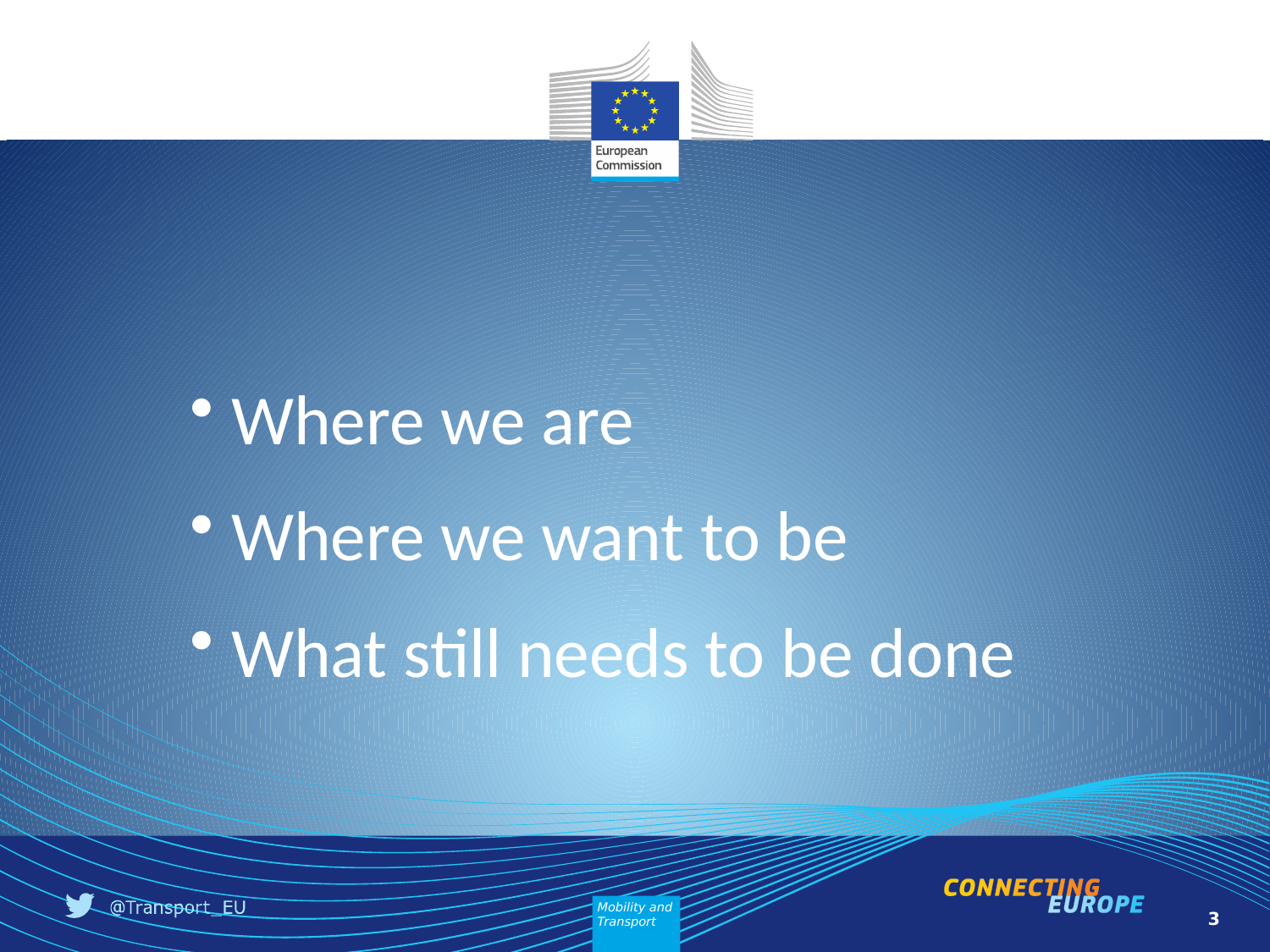

Where we are
 Where we want to be
 What still needs to be done
3